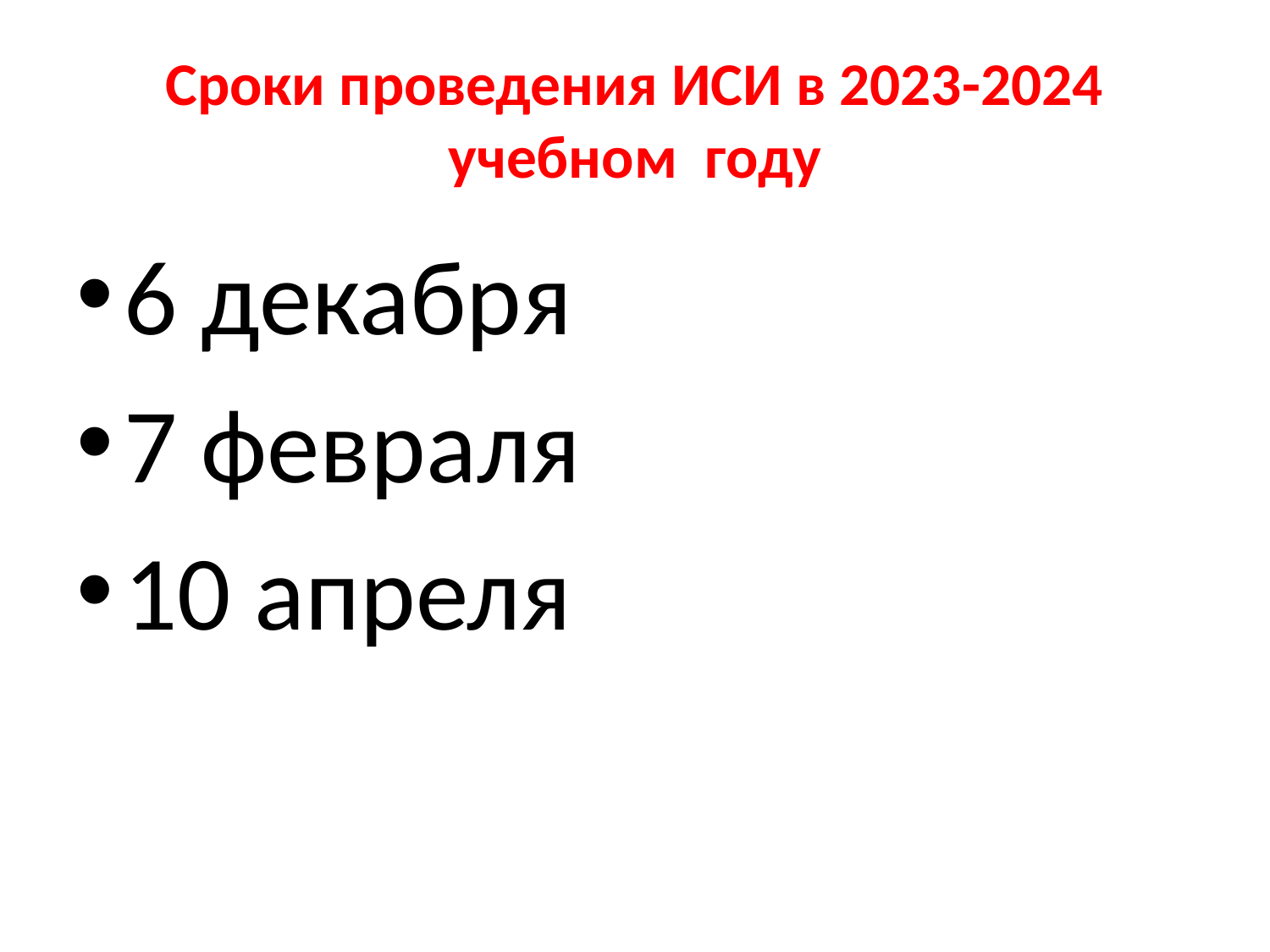

# Сроки проведения ИСИ в 2023-2024 учебном  году
6 декабря
7 февраля
10 апреля